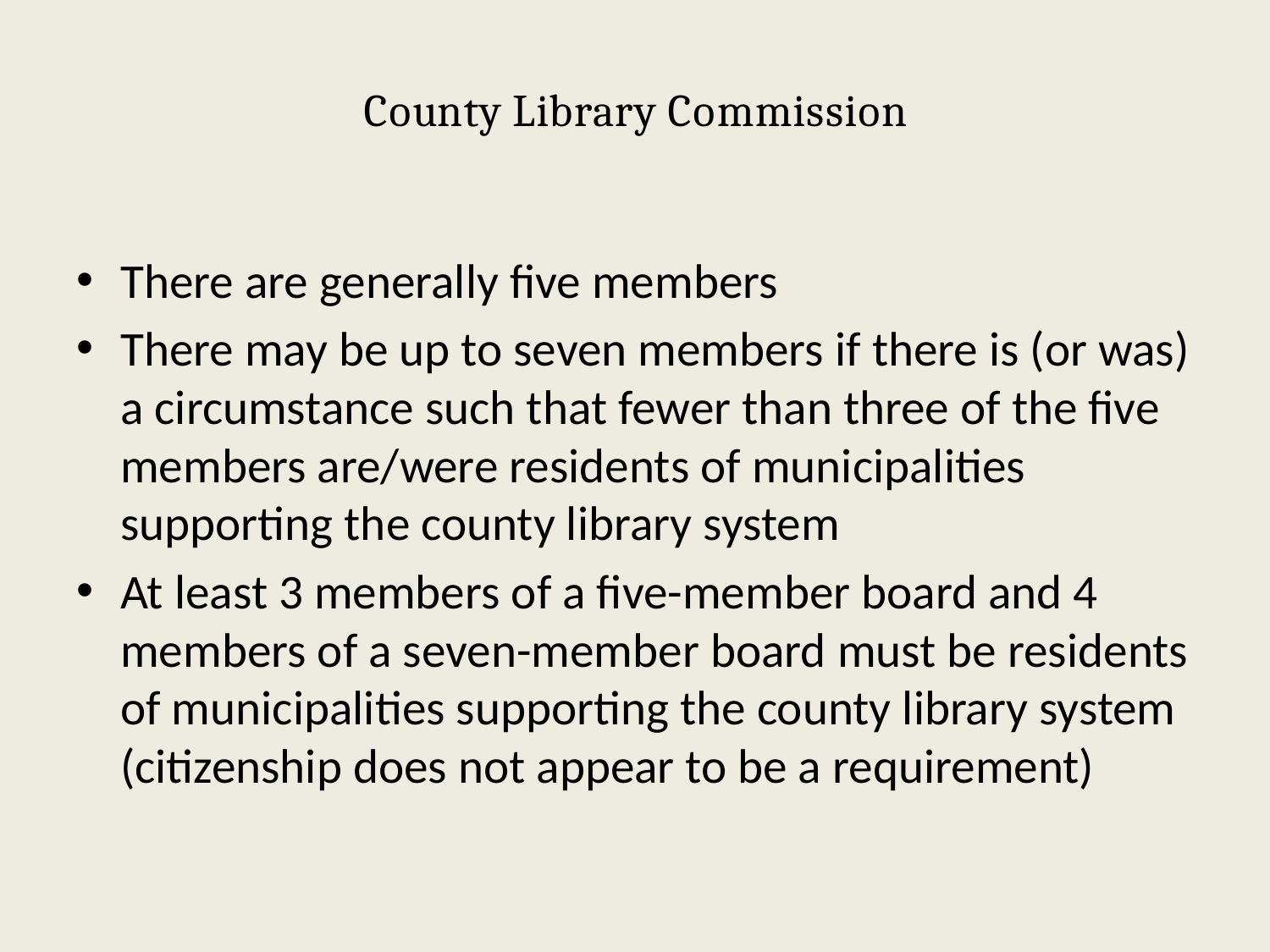

# County Library Commission
There are generally five members
There may be up to seven members if there is (or was) a circumstance such that fewer than three of the five members are/were residents of municipalities supporting the county library system
At least 3 members of a five-member board and 4 members of a seven-member board must be residents of municipalities supporting the county library system (citizenship does not appear to be a requirement)